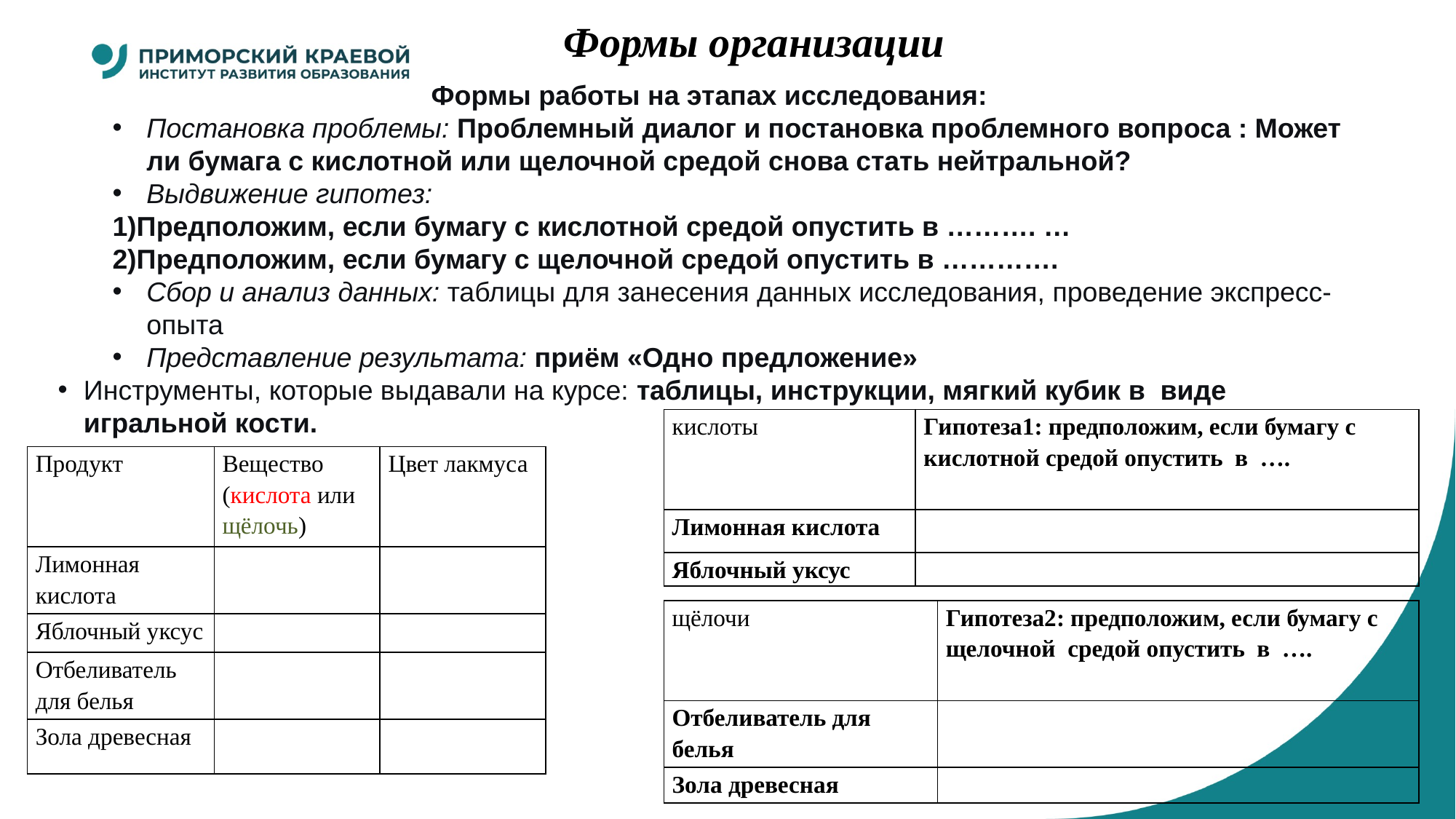

# Формы организации
Формы работы на этапах исследования:
Постановка проблемы: Проблемный диалог и постановка проблемного вопроса : Может ли бумага с кислотной или щелочной средой снова стать нейтральной?
Выдвижение гипотез:
1)Предположим, если бумагу с кислотной средой опустить в ………. …
2)Предположим, если бумагу с щелочной средой опустить в ………….
Сбор и анализ данных: таблицы для занесения данных исследования, проведение экспресс-опыта
Представление результата: приём «Одно предложение»
Инструменты, которые выдавали на курсе: таблицы, инструкции, мягкий кубик в  виде игральной кости.

| кислоты | Гипотеза1: предположим, если бумагу с кислотной средой опустить в …. |
| --- | --- |
| Лимонная кислота |  |
| Яблочный уксус |  |
| Продукт | Вещество (кислота или щёлочь) | Цвет лакмуса |
| --- | --- | --- |
| Лимонная кислота |  |  |
| Яблочный уксус |  |  |
| Отбеливатель для белья |  |  |
| Зола древесная |  |  |
| щёлочи | Гипотеза2: предположим, если бумагу с щелочной средой опустить в …. |
| --- | --- |
| Отбеливатель для белья |  |
| Зола древесная |  |